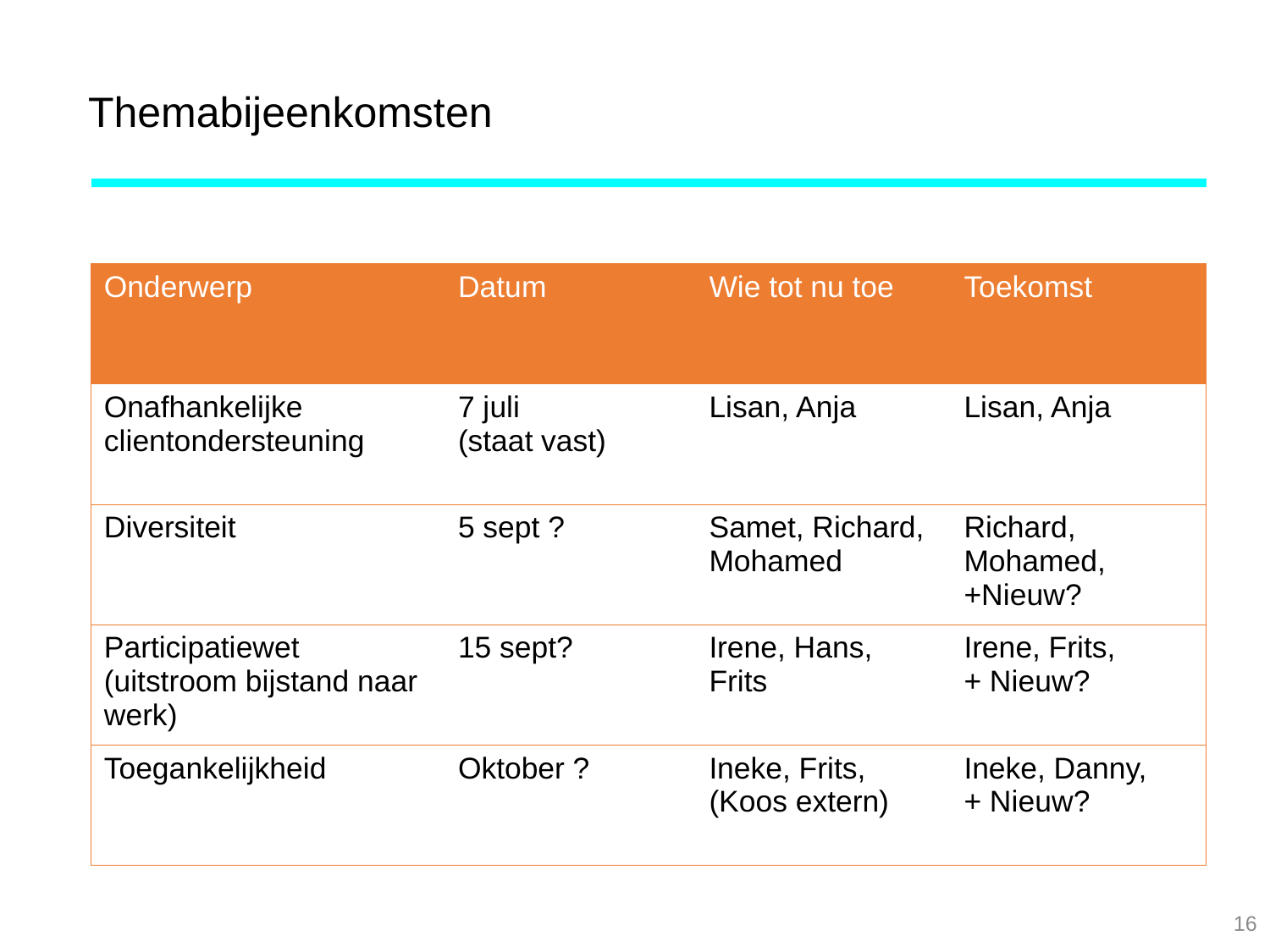

# Themabijeenkomsten
| Onderwerp | Datum | Wie tot nu toe | Toekomst |
| --- | --- | --- | --- |
| Onafhankelijke clientondersteuning | 7 juli (staat vast) | Lisan, Anja | Lisan, Anja |
| Diversiteit | 5 sept ? | Samet, Richard, Mohamed | Richard, Mohamed, +Nieuw? |
| Participatiewet (uitstroom bijstand naar werk) | 15 sept? | Irene, Hans, Frits | Irene, Frits, + Nieuw? |
| Toegankelijkheid | Oktober ? | Ineke, Frits, (Koos extern) | Ineke, Danny, + Nieuw? |
16